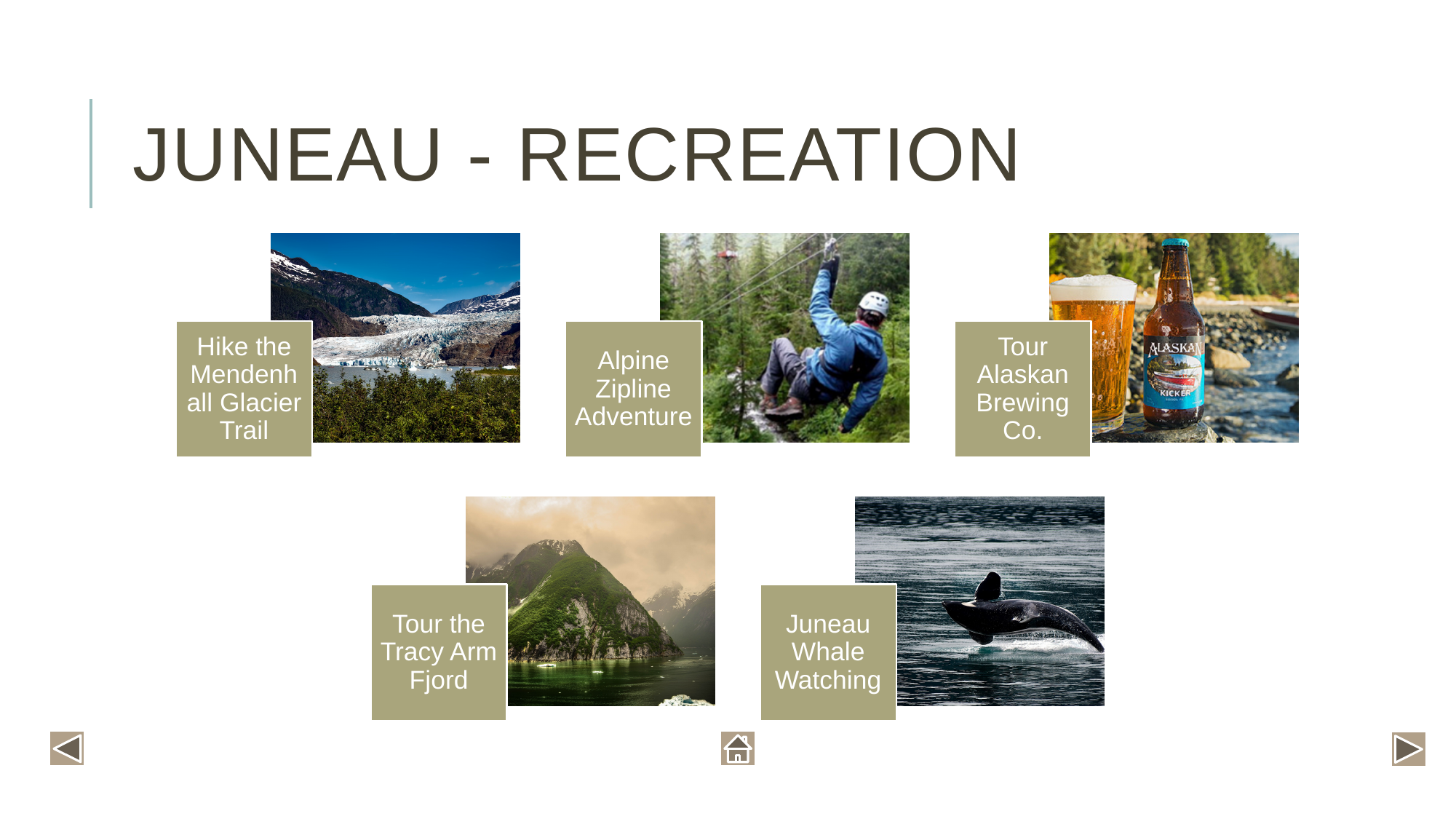

# Juneau - Recreation
Hike the Mendenhall Glacier Trail
Alpine Zipline Adventure
Tour Alaskan Brewing Co.
Tour the Tracy Arm Fjord
Juneau Whale Watching